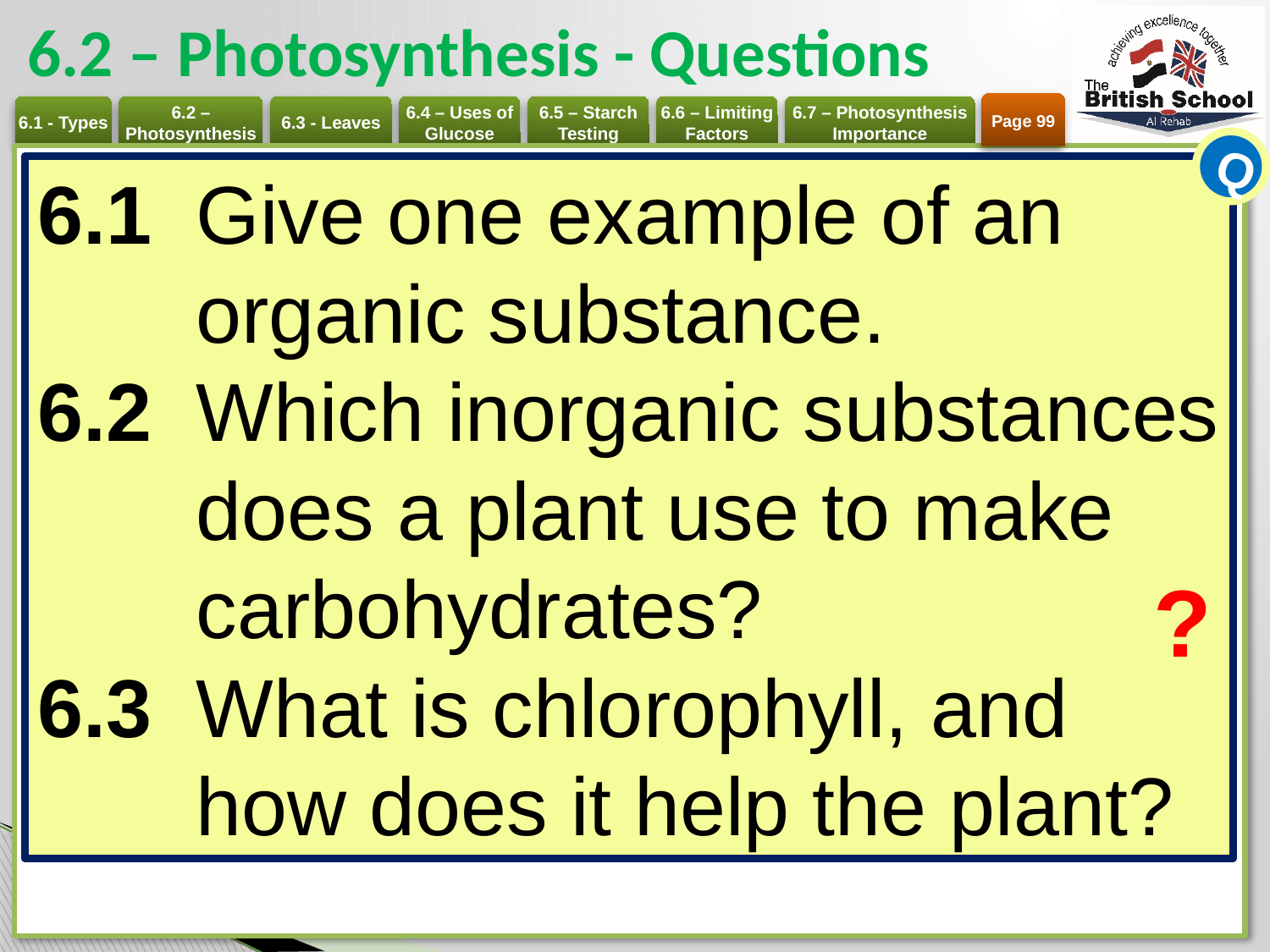

# 6.2 – Photosynthesis - Questions
Page 99
Q
6.1 	Give one example of an organic substance.
6.2 	Which inorganic substances does a plant use to make carbohydrates?
6.3 	What is chlorophyll, and how does it help the plant?
?